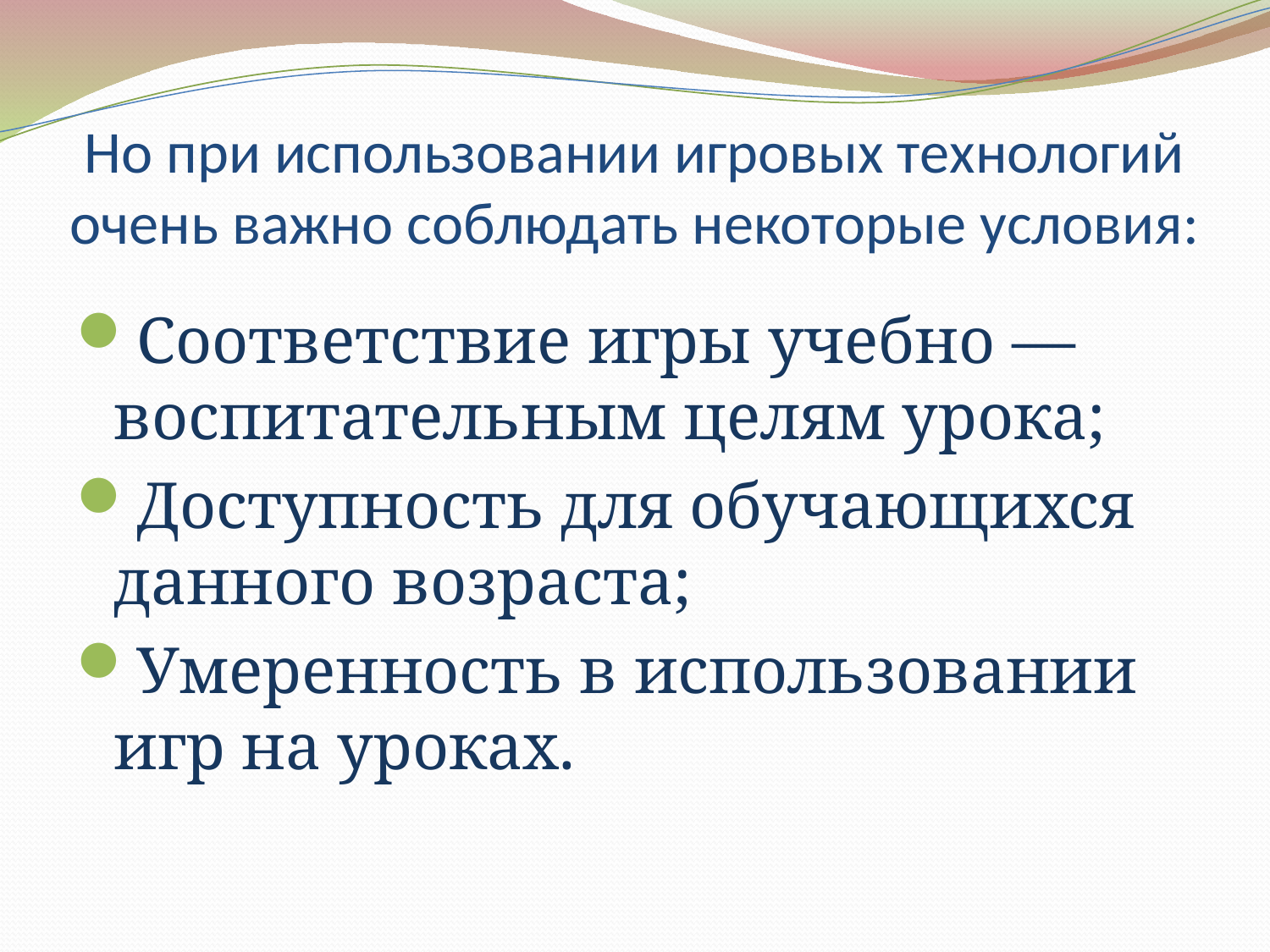

# Но при использовании игровых технологий очень важно соблюдать некоторые условия:
Соответствие игры учебно — воспитательным целям урока;
Доступность для обучающихся данного возраста;
Умеренность в использовании игр на уроках.